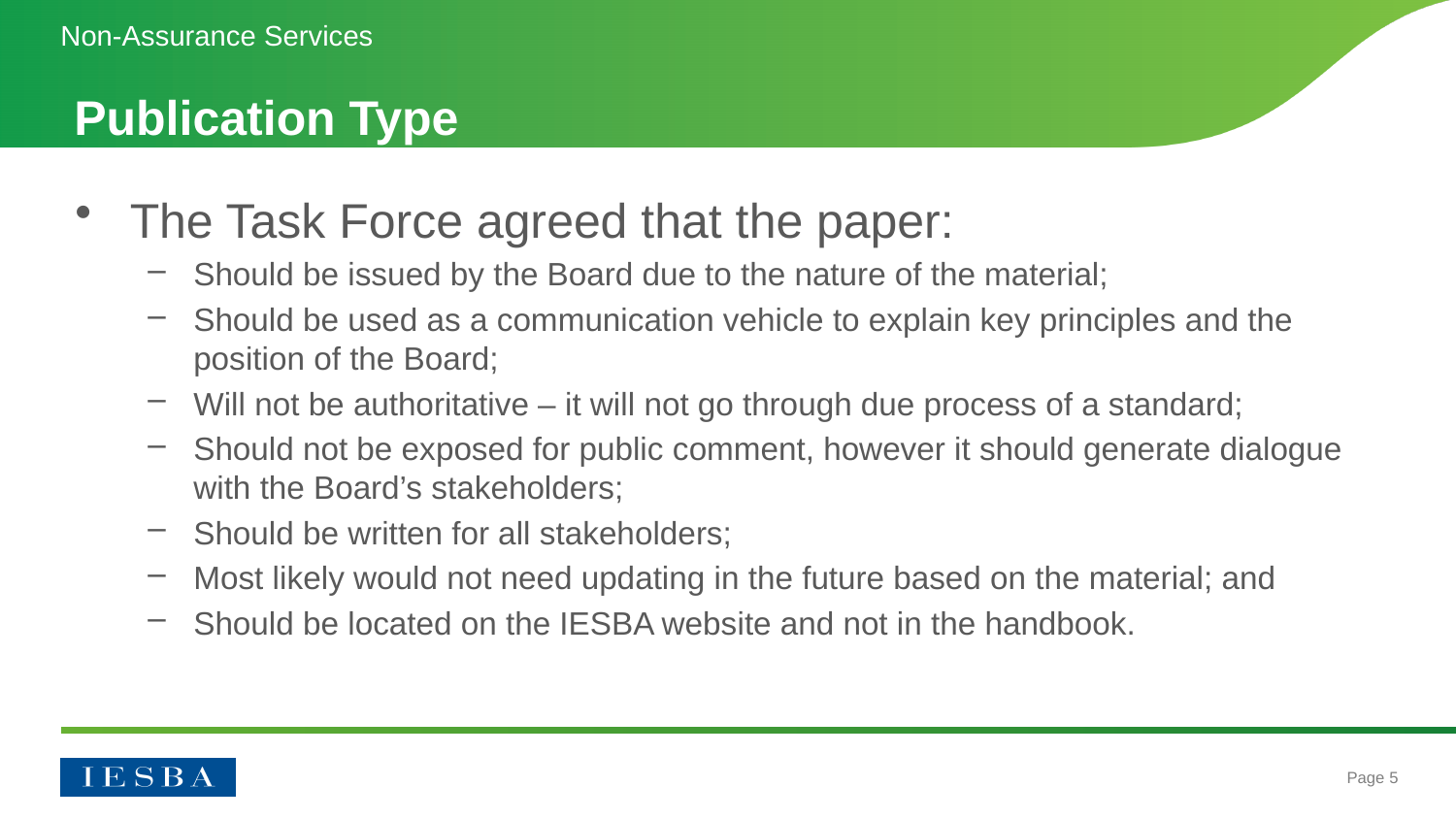

Non-Assurance Services

# Publication Type
The Task Force agreed that the paper:
Should be issued by the Board due to the nature of the material;
Should be used as a communication vehicle to explain key principles and the position of the Board;
Will not be authoritative – it will not go through due process of a standard;
Should not be exposed for public comment, however it should generate dialogue with the Board’s stakeholders;
Should be written for all stakeholders;
Most likely would not need updating in the future based on the material; and
Should be located on the IESBA website and not in the handbook.